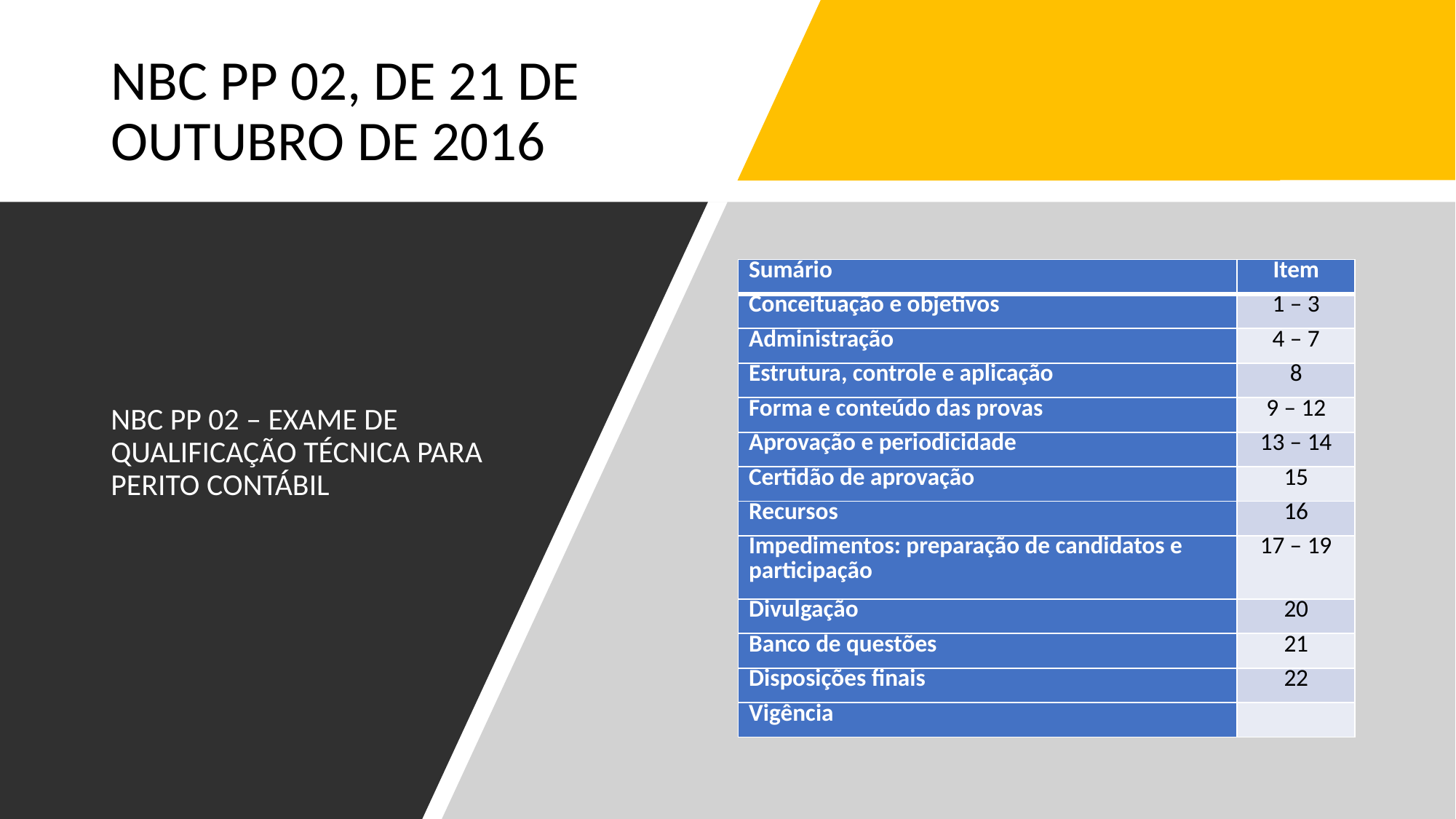

# NBC PP 02, DE 21 DE OUTUBRO DE 2016

| Sumário | Item |
| --- | --- |
| Conceituação e objetivos | 1 – 3 |
| Administração | 4 – 7 |
| Estrutura, controle e aplicação | 8 |
| Forma e conteúdo das provas | 9 – 12 |
| Aprovação e periodicidade | 13 – 14 |
| Certidão de aprovação | 15 |
| Recursos | 16 |
| Impedimentos: preparação de candidatos e participação | 17 – 19 |
| Divulgação | 20 |
| Banco de questões | 21 |
| Disposições finais | 22 |
| Vigência |  |
NBC PP 02 – EXAME DE QUALIFICAÇÃO TÉCNICA PARA PERITO CONTÁBIL